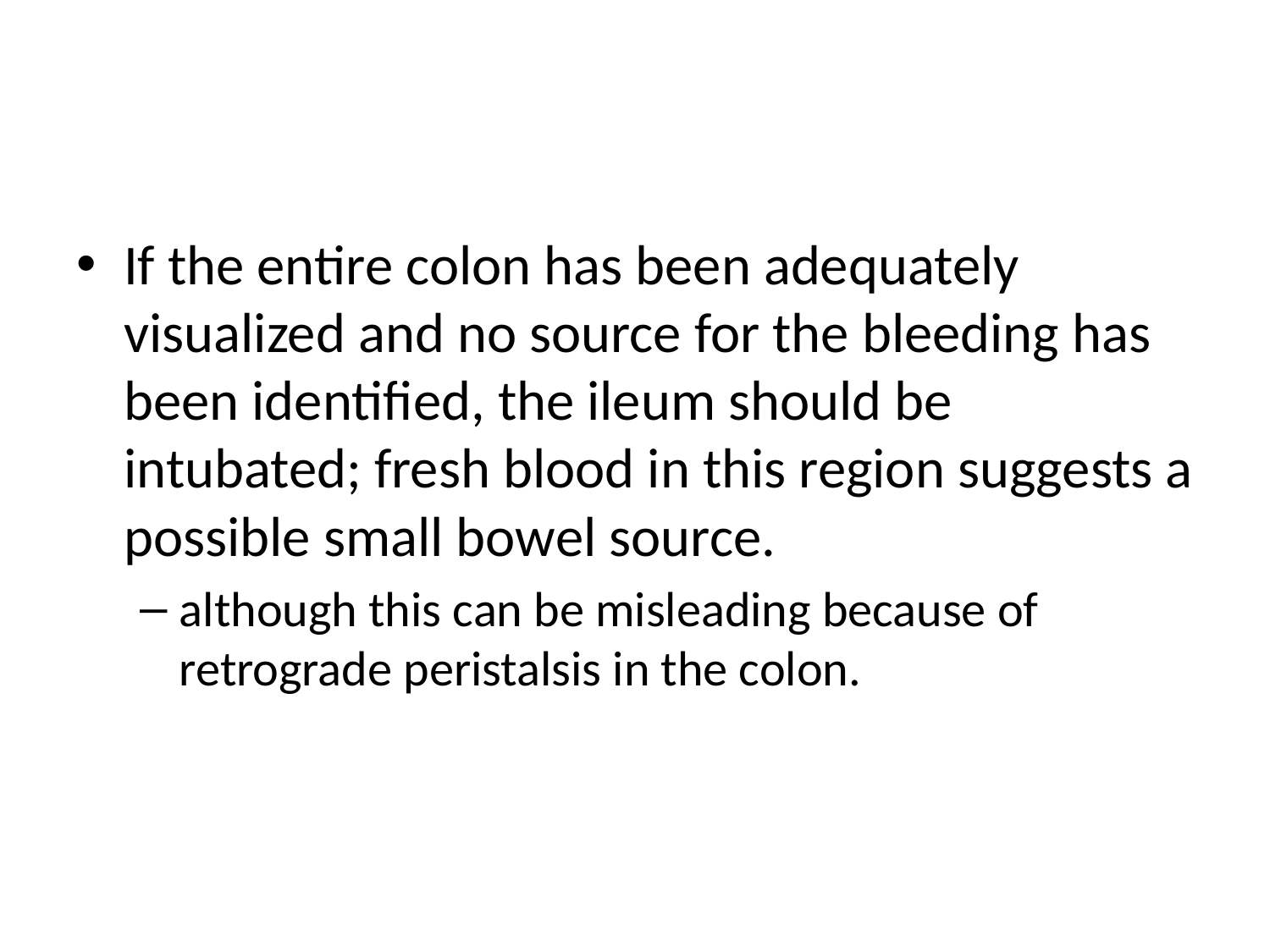

#
If the entire colon has been adequately visualized and no source for the bleeding has been identified, the ileum should be intubated; fresh blood in this region suggests a possible small bowel source.
although this can be misleading because of retrograde peristalsis in the colon.